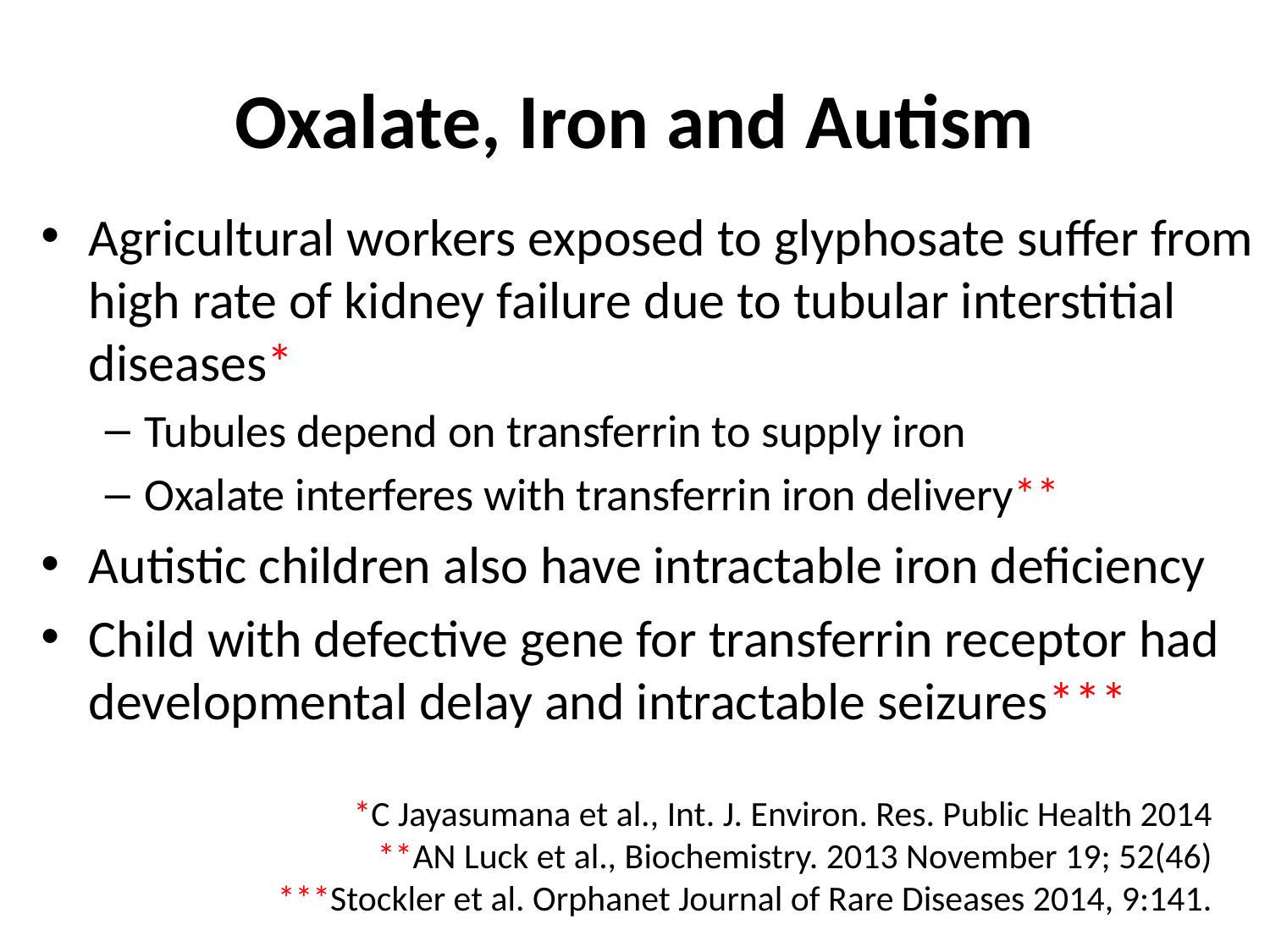

# Oxalate, Iron and Autism
Agricultural workers exposed to glyphosate suffer from high rate of kidney failure due to tubular interstitial diseases*
Tubules depend on transferrin to supply iron
Oxalate interferes with transferrin iron delivery**
Autistic children also have intractable iron deficiency
Child with defective gene for transferrin receptor had developmental delay and intractable seizures***
*C Jayasumana et al., Int. J. Environ. Res. Public Health 2014
**AN Luck et al., Biochemistry. 2013 November 19; 52(46)
***Stockler et al. Orphanet Journal of Rare Diseases 2014, 9:141.